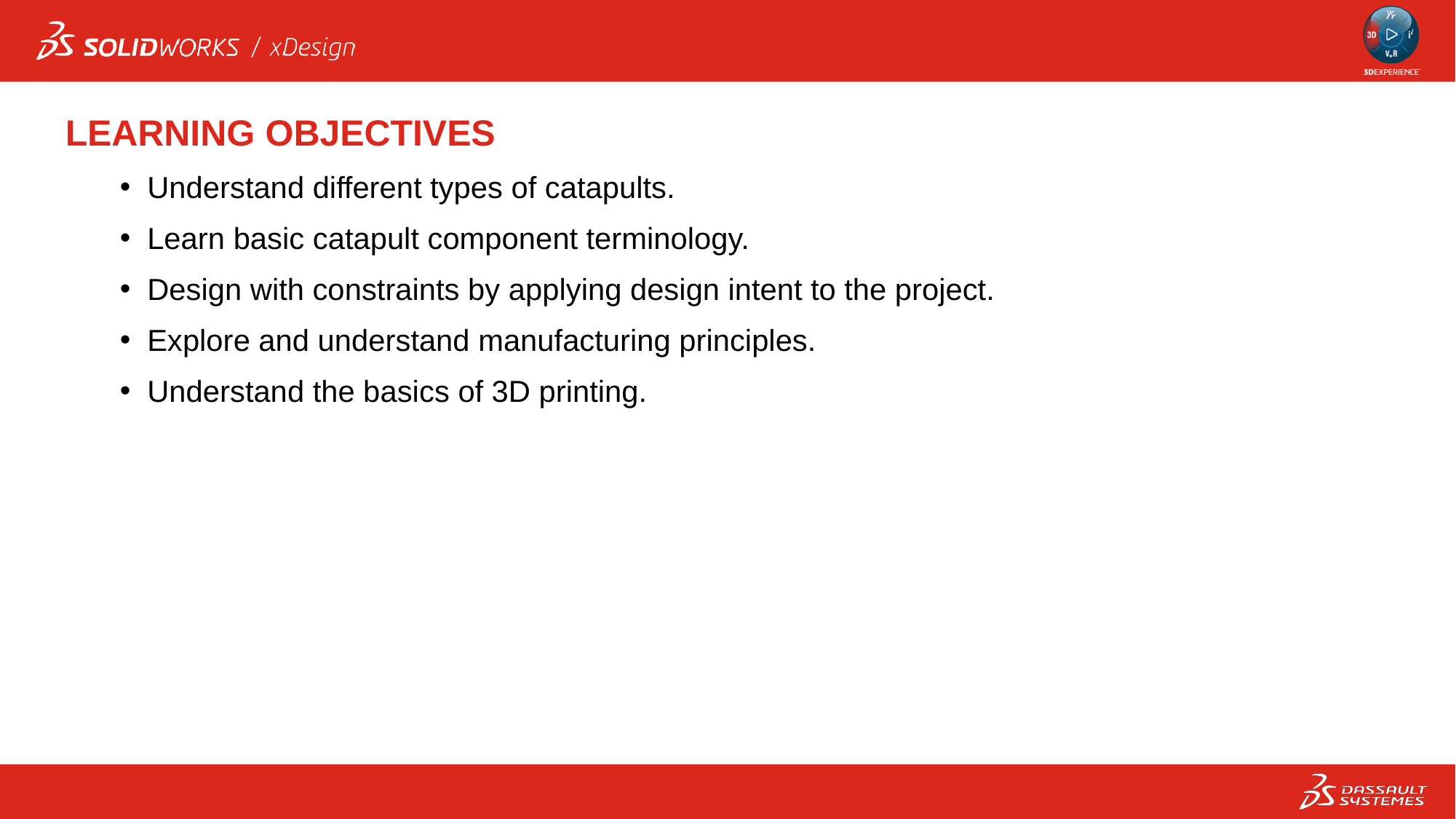

LEARNING OBJECTIVES
Understand different types of catapults.
Learn basic catapult component terminology.
Design with constraints by applying design intent to the project.
Explore and understand manufacturing principles.
Understand the basics of 3D printing.